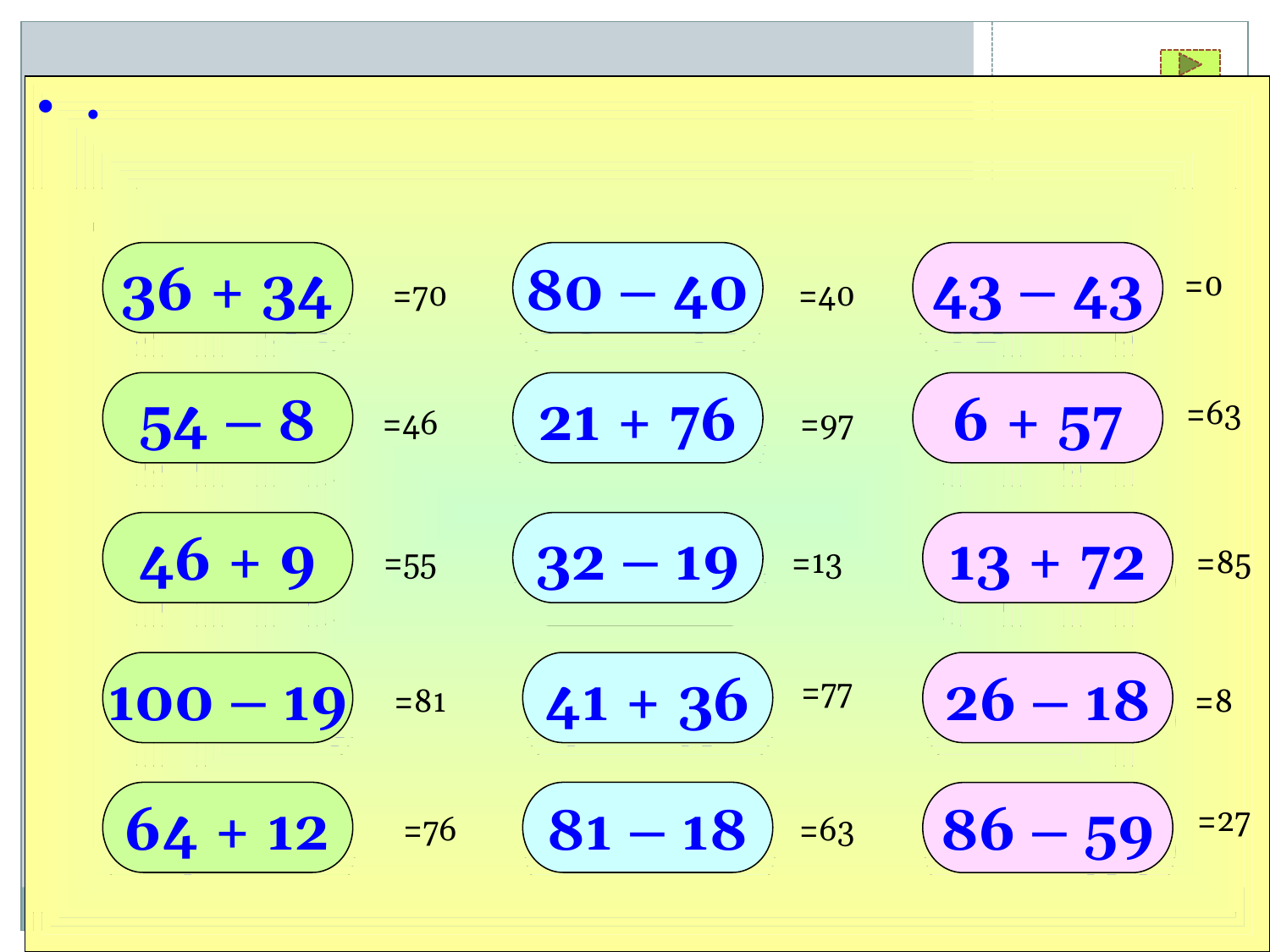

#

∙
∙
36 + 34
80 – 40
43 – 43
54 – 8
21 + 76
6 + 57
46 + 9
32 – 19
13 + 72
100 – 19
41 + 36
26 – 18
64 + 12
81 – 18
86 – 59
=0
36 + 34
80 – 40
43 – 43
=70
=40
=63
54 – 8
21 + 76
6 + 57
=46
=97
=55
=13
=85
46 + 9
32 – 19
13 + 72
=77
=81
=8
100 – 19
41 + 36
26 – 18
=27
=76
=63
64 + 12
81 – 18
86 – 59